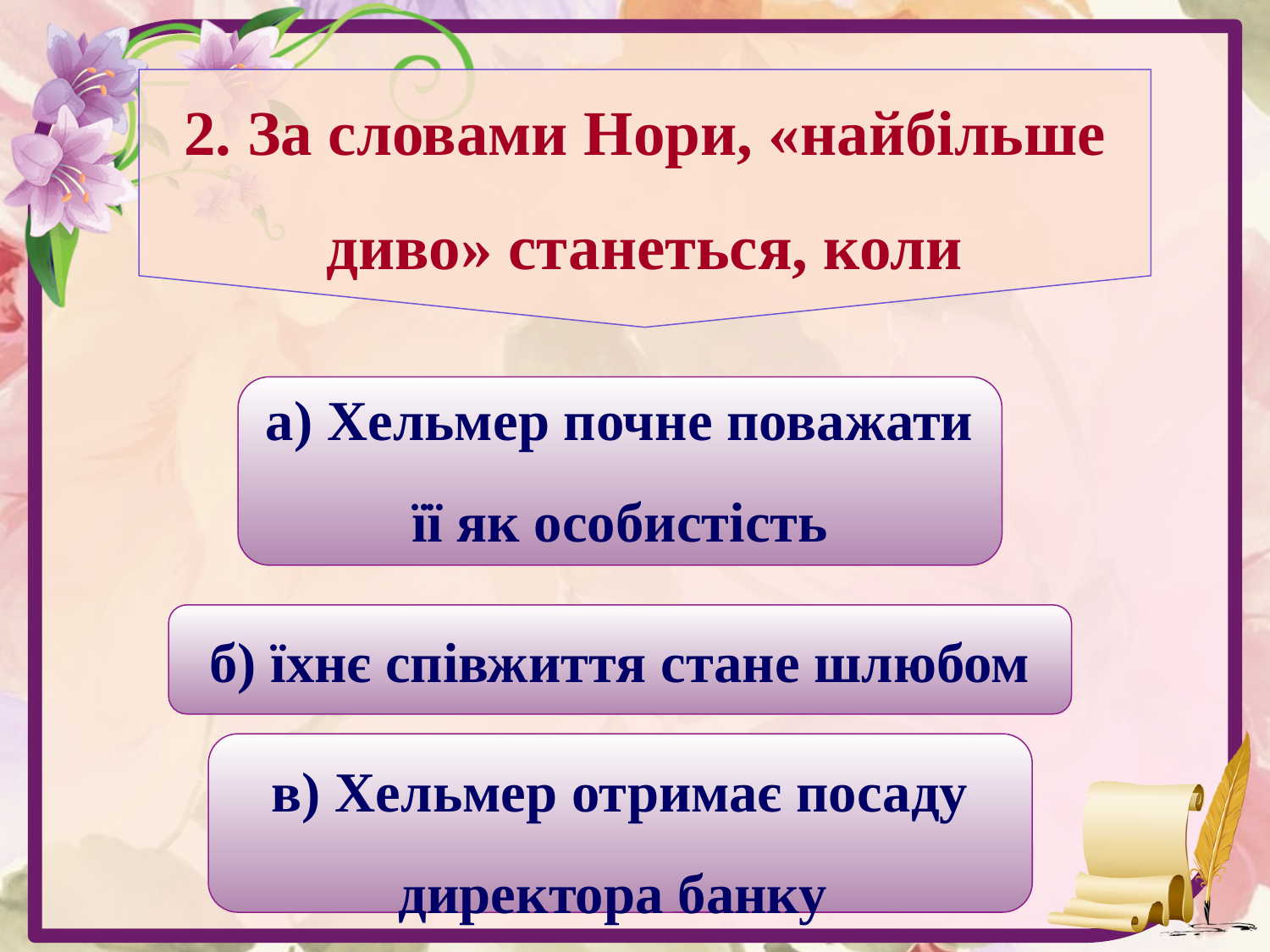

2. За словами Нори, «найбільше диво» станеться, коли

а) Хельмер почне поважати її як особистість

б) їхнє співжиття стане шлюбом
в) Хельмер отримає посаду директора банку